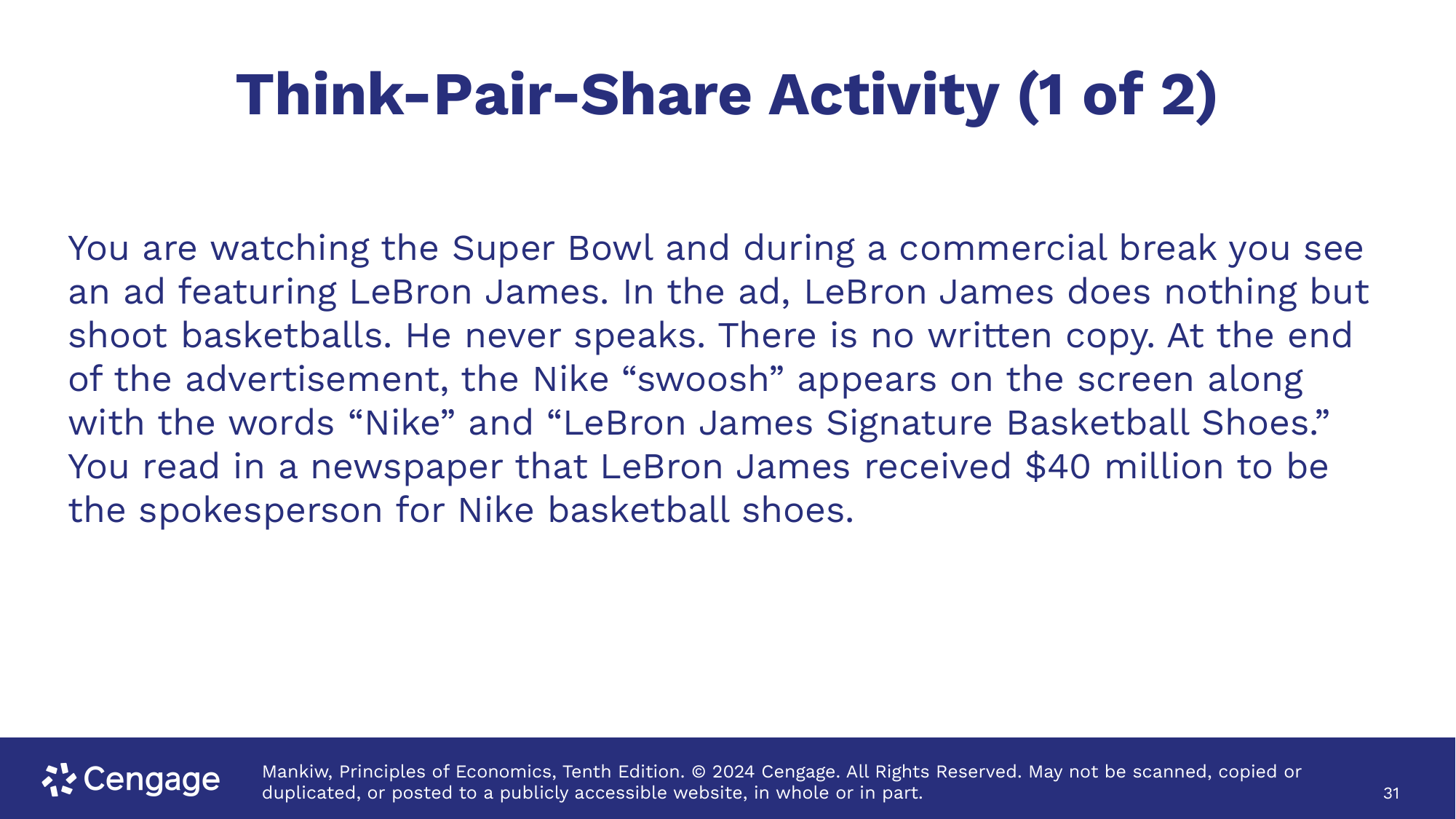

# Think-Pair-Share Activity (1 of 2)
You are watching the Super Bowl and during a commercial break you see an ad featuring LeBron James. In the ad, LeBron James does nothing but shoot basketballs. He never speaks. There is no written copy. At the end of the advertisement, the Nike “swoosh” appears on the screen along with the words “Nike” and “LeBron James Signature Basketball Shoes.” You read in a newspaper that LeBron James received $40 million to be the spokesperson for Nike basketball shoes.